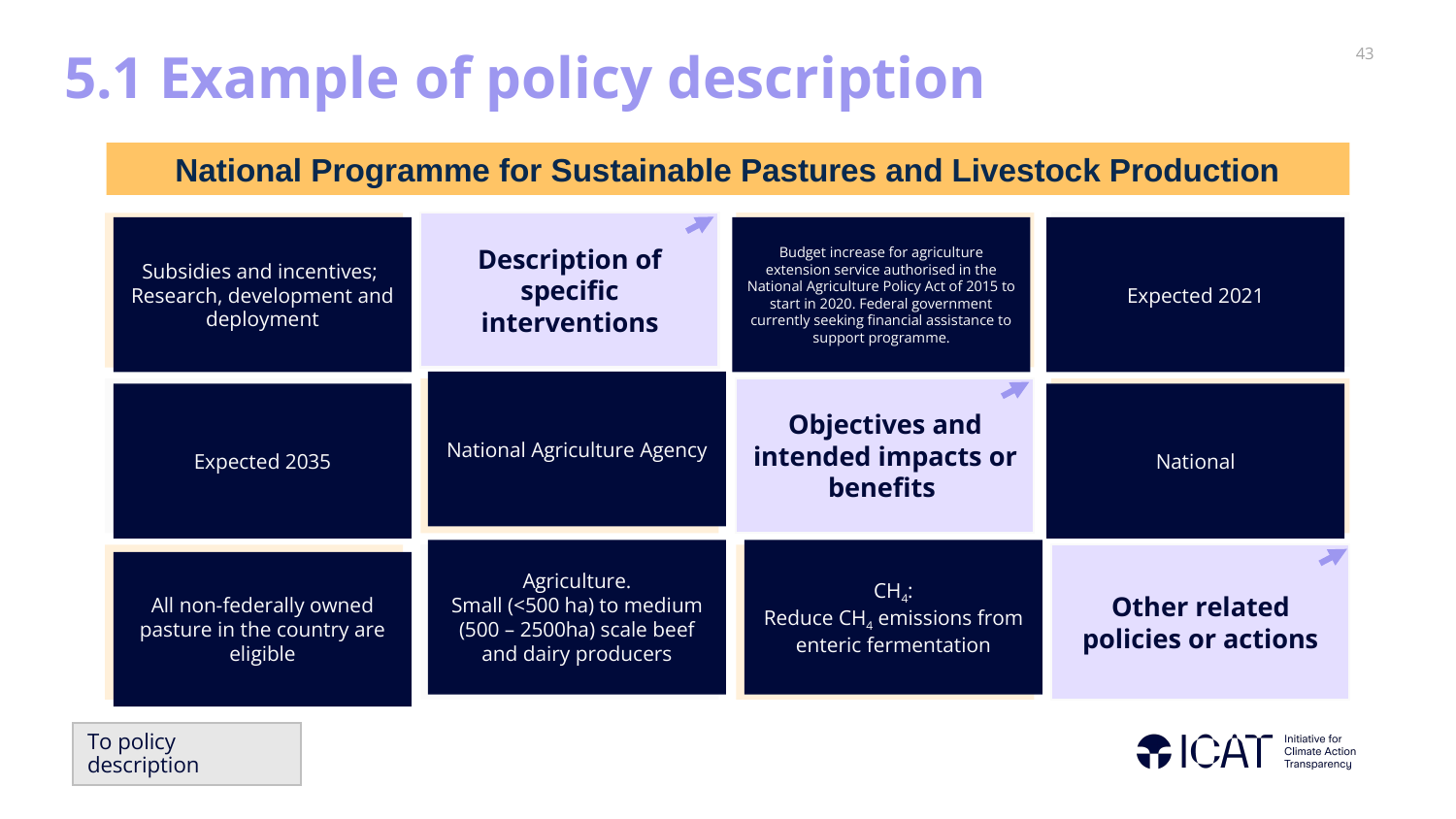

# 5.1 Example of policy description

National Programme for Sustainable Pastures and Livestock Production
Date of implementation
Description of specific interventions
Status of the policy
Type of policy
Subsidies and incentives;
Research, development and deployment
Budget increase for agriculture extension service authorised in the National Agriculture Policy Act of 2015 to start in 2020. Federal government currently seeking financial assistance to support programme.
Expected 2021

National Agriculture Agency
Date of completion
Implementing entities
Objectives and intended impacts or benefits
Level of the policy
Expected 2035
National

Agriculture.
Small (<500 ha) to medium (500 – 2500ha) scale beef and dairy producers
CH4:
Reduce CH4 emissions from enteric fermentation
Geographical coverage
Sectors targeted
GHG targeted
Other related policies or actions
All non-federally owned pasture in the country are eligible

To policy description